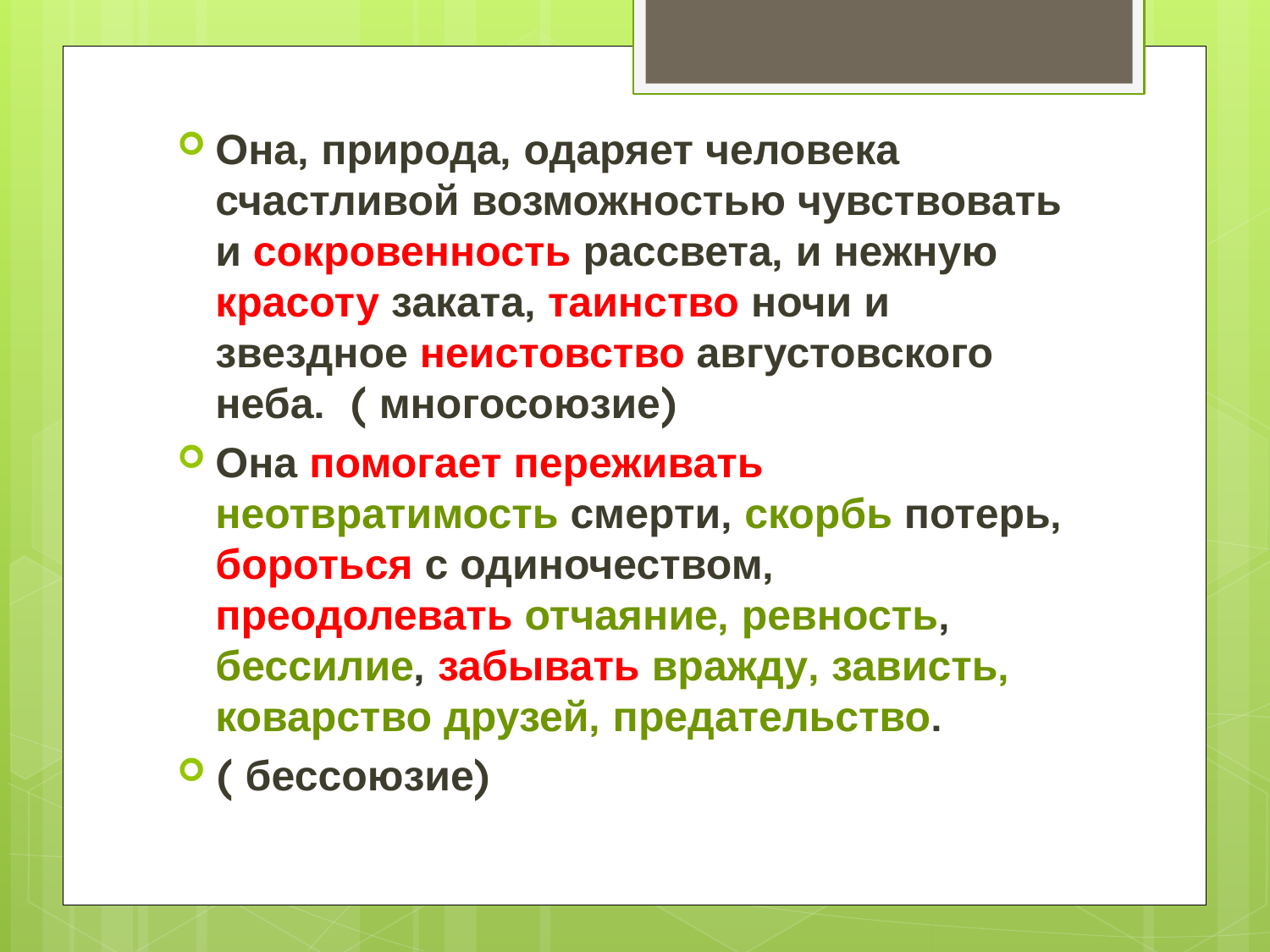

Она, природа, одаряет человека счастливой возможностью чувствовать и сокровенность рассвета, и нежную красоту заката, таинство ночи и звездное неистовство августовского неба.  ( многосоюзие)
Она помогает переживать неотвратимость смерти, скорбь потерь, бороться с одиночеством, преодолевать отчаяние, ревность, бессилие, забывать вражду, зависть, коварство друзей, предательство.
( бессоюзие)